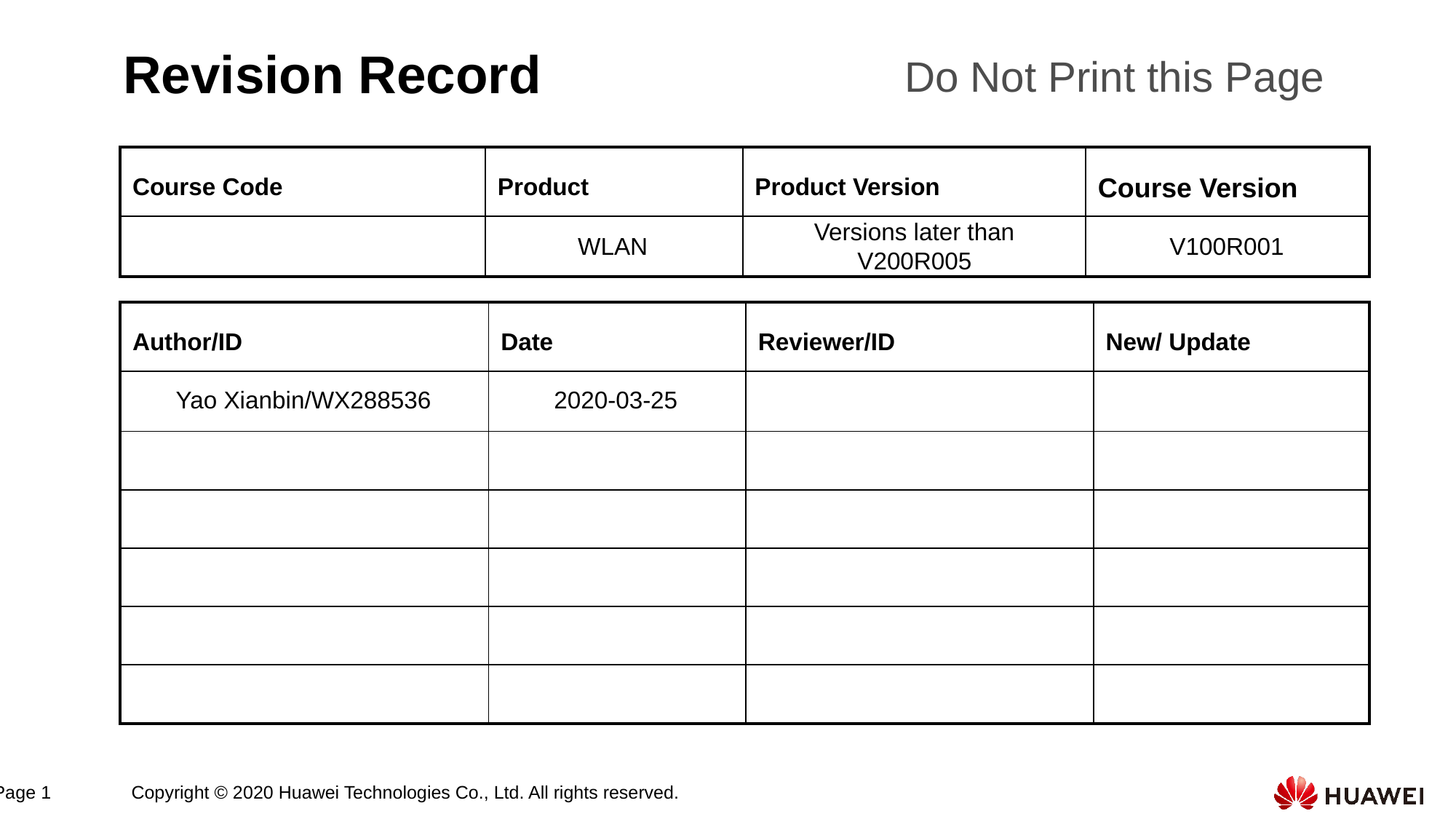

WLAN
Versions later than V200R005
V100R001
Yao Xianbin/WX288536
2020-03-25